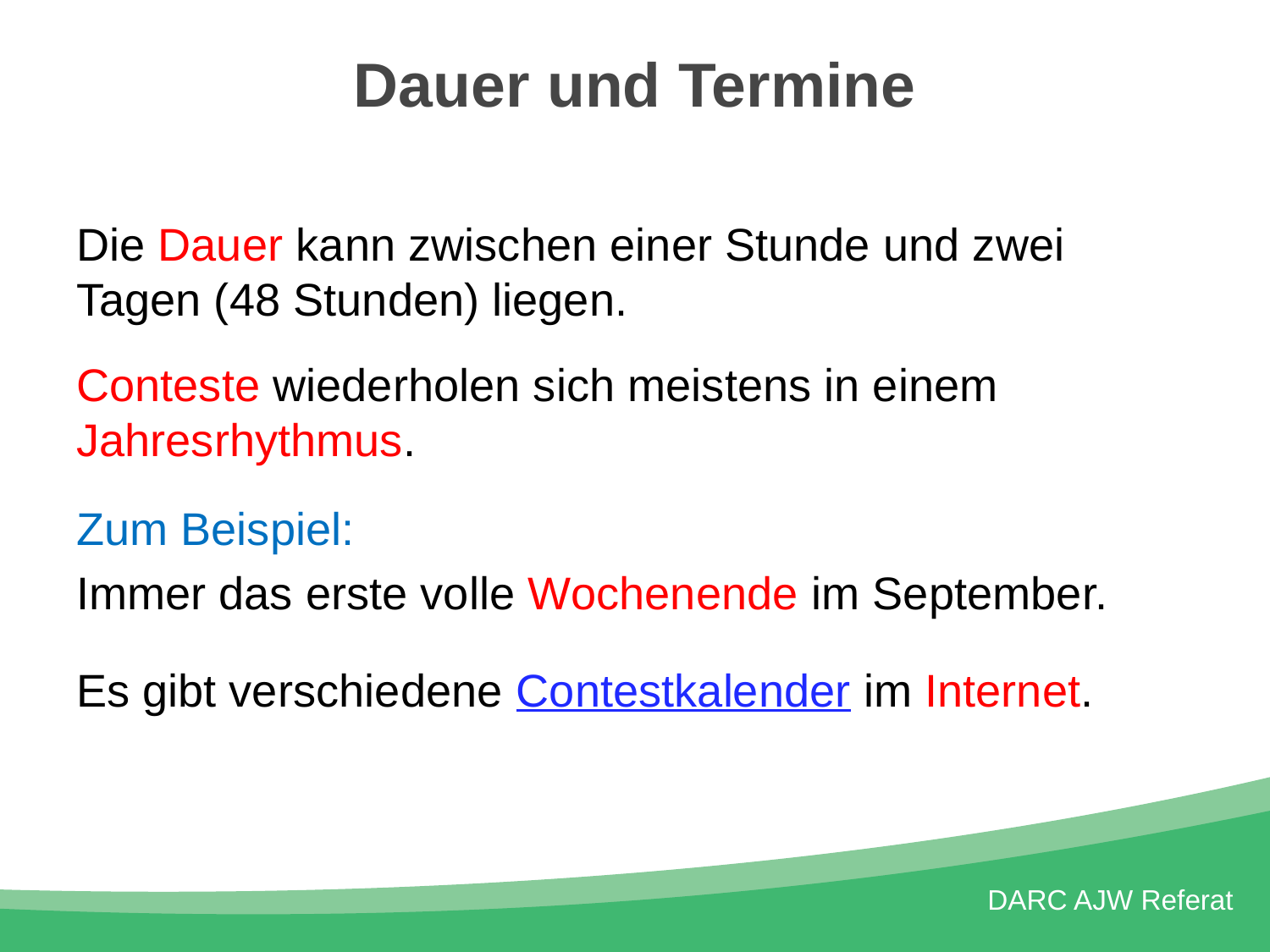

# Dauer und Termine
Die Dauer kann zwischen einer Stunde und zwei Tagen (48 Stunden) liegen.
Conteste wiederholen sich meistens in einem Jahresrhythmus.

Zum Beispiel:
Immer das erste volle Wochenende im September.
Es gibt verschiedene Contestkalender im Internet.